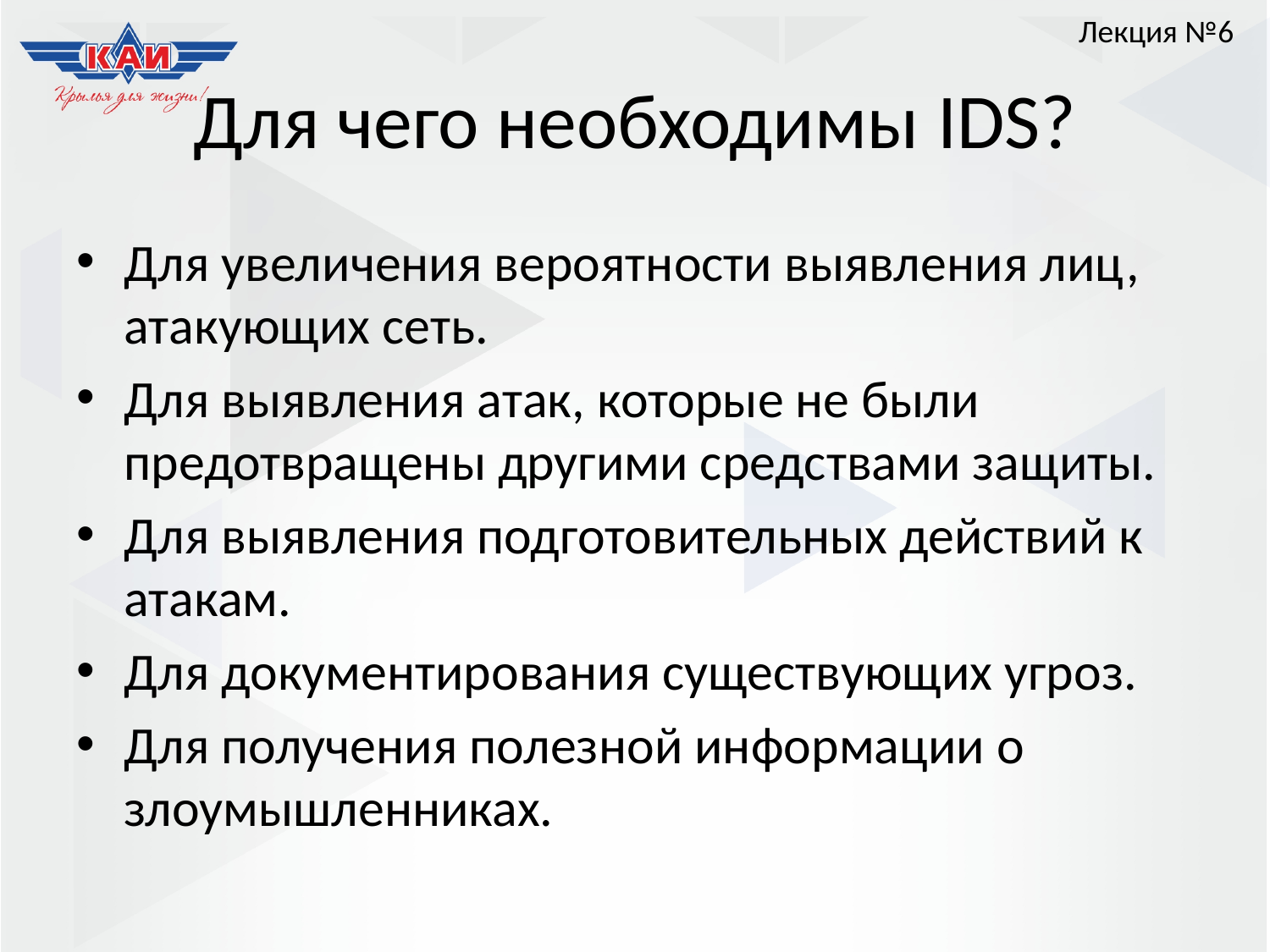

Лекция №6
# Для чего необходимы IDS?
Для увеличения вероятности выявления лиц, атакующих сеть.
Для выявления атак, которые не были предотвращены другими средствами защиты.
Для выявления подготовительных действий к атакам.
Для документирования существующих угроз.
Для получения полезной информации о злоумышленниках.